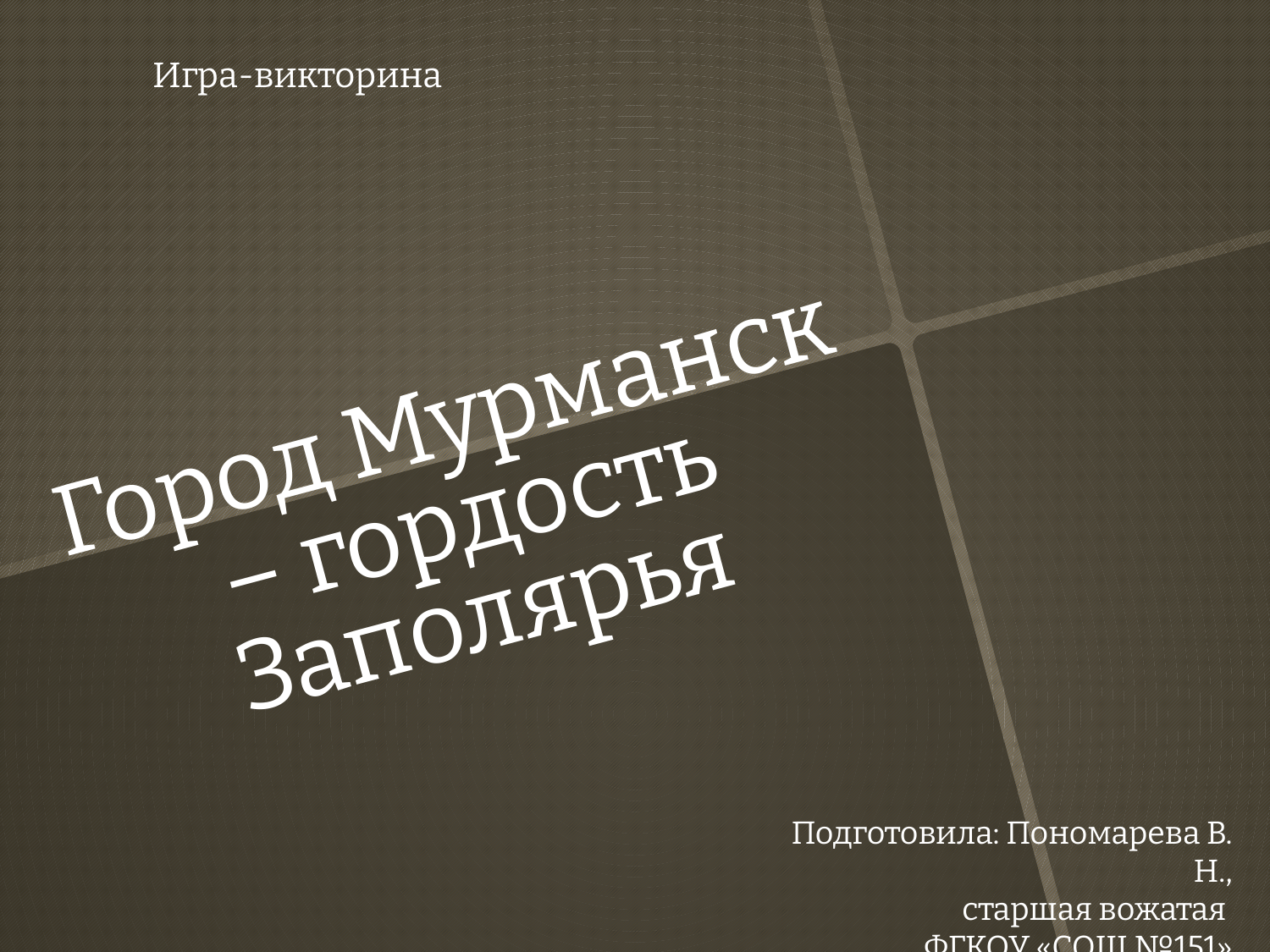

Игра-викторина
# Город Мурманск – гордость Заполярья
Подготовила: Пономарева В. Н.,
старшая вожатая
ФГКОУ «СОШ №151»